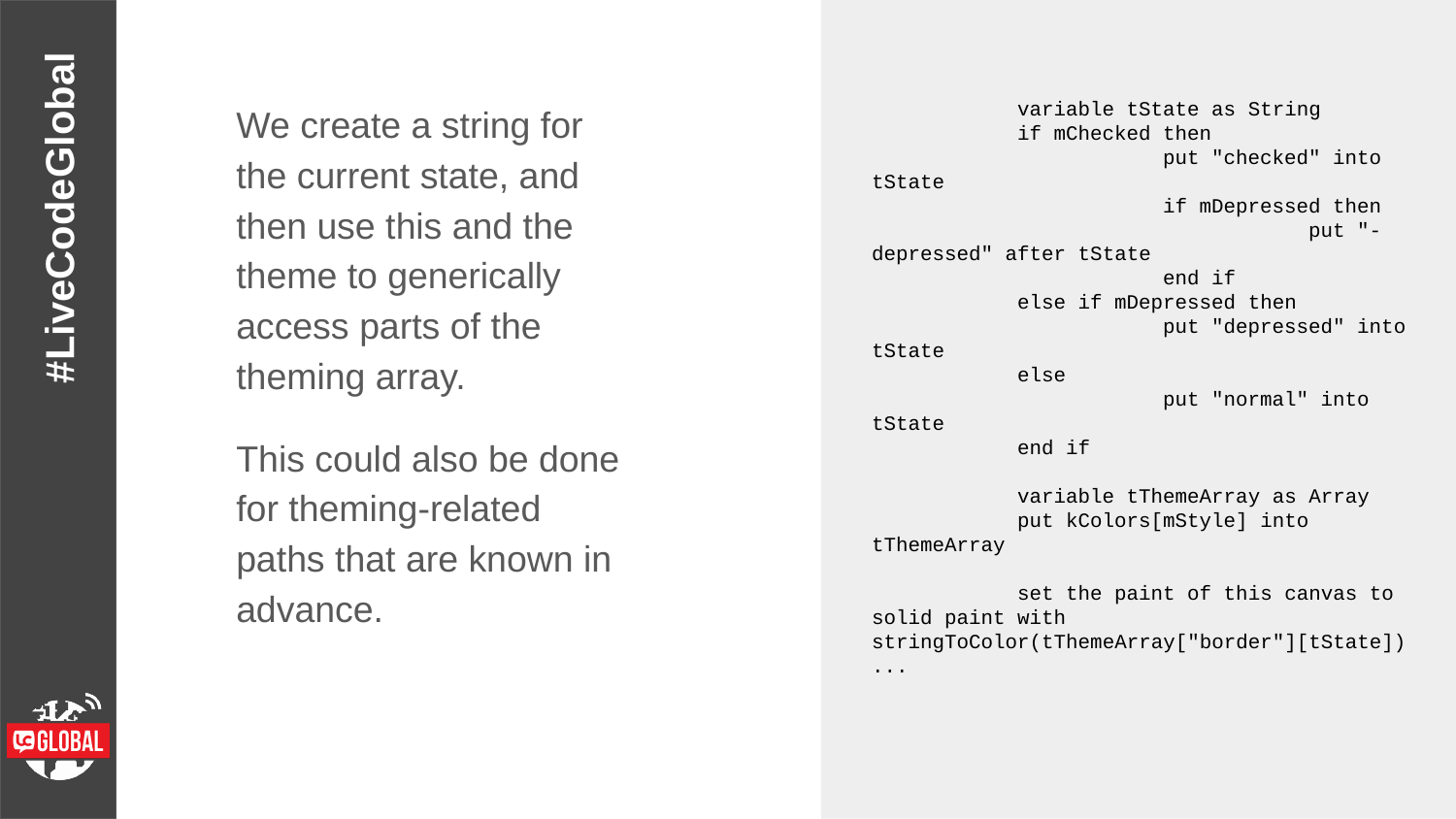

We create a string for the current state, and then use this and the theme to generically access parts of the theming array.
This could also be done for theming-related paths that are known in advance.
	variable tState as String
	if mChecked then
		put "checked" into tState
		if mDepressed then
			put "-depressed" after tState
		end if
	else if mDepressed then
		put "depressed" into tState
	else
		put "normal" into tState
	end if

	variable tThemeArray as Array
	put kColors[mStyle] into tThemeArray

	set the paint of this canvas to solid paint with stringToColor(tThemeArray["border"][tState])
...